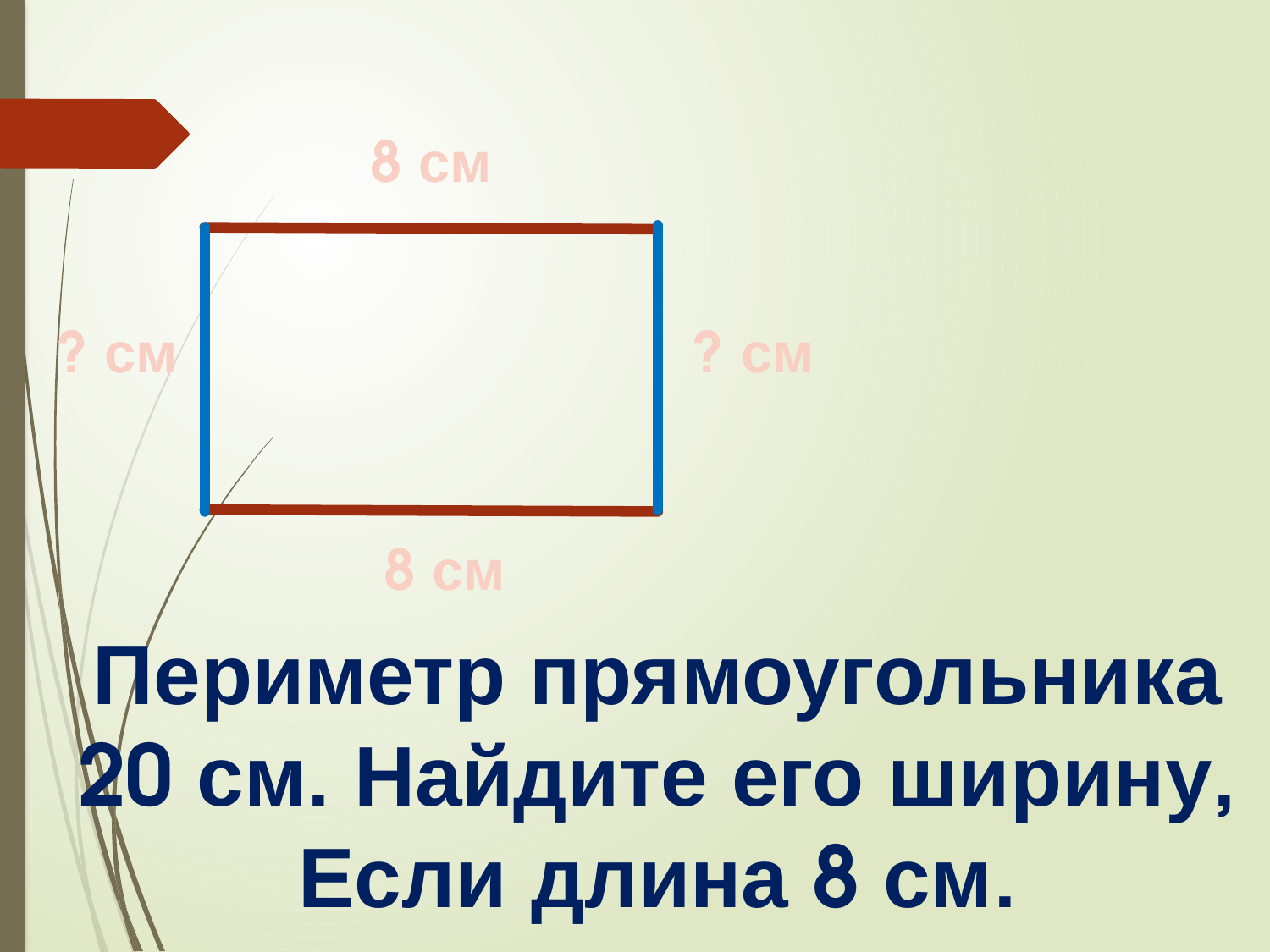

8 см
? см
? см
8 см
Периметр прямоугольника
20 см. Найдите его ширину,
Если длина 8 см.